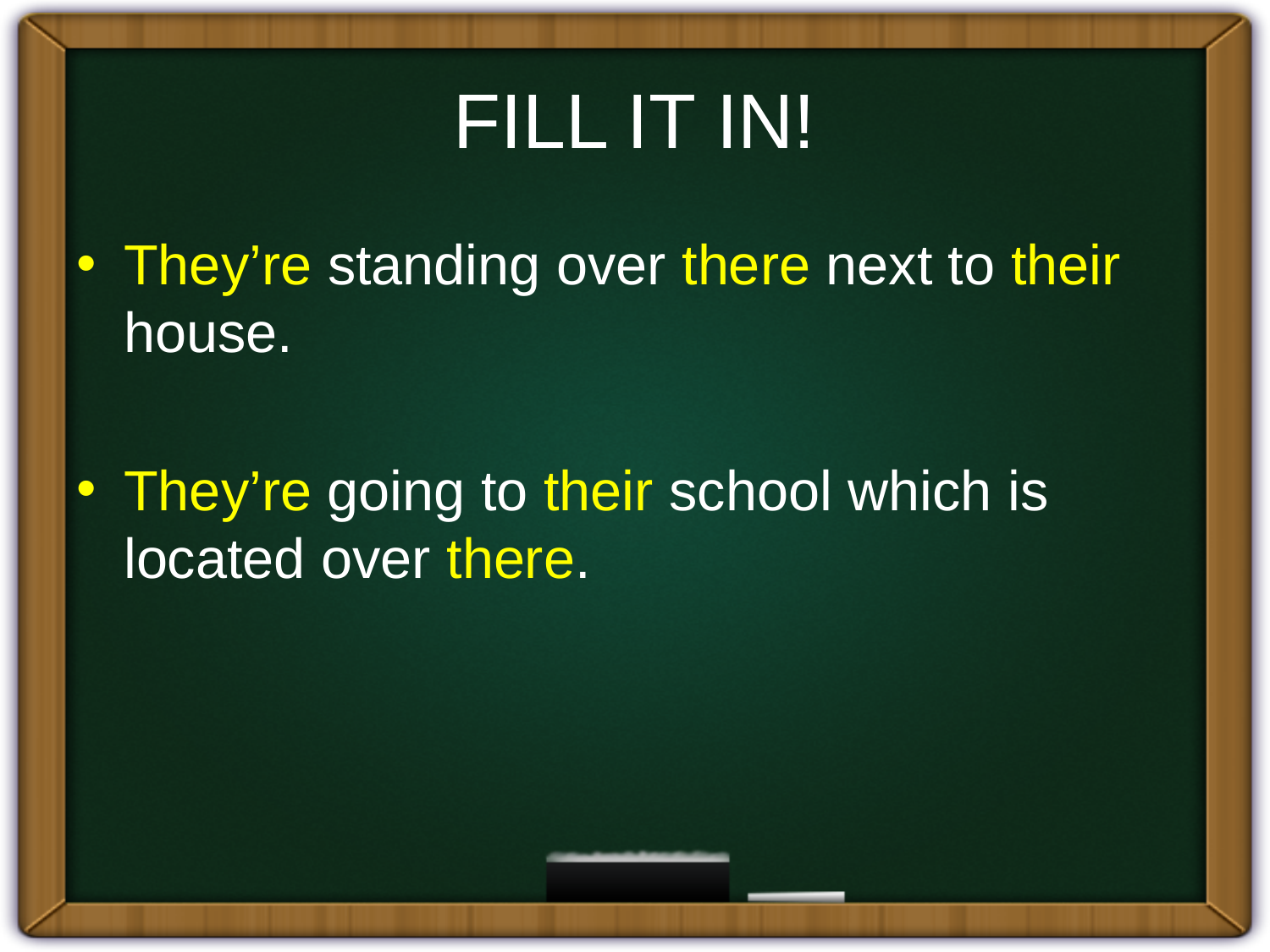

# FILL IT IN!
They’re standing over there next to their house.

They’re going to their school which is located over there.